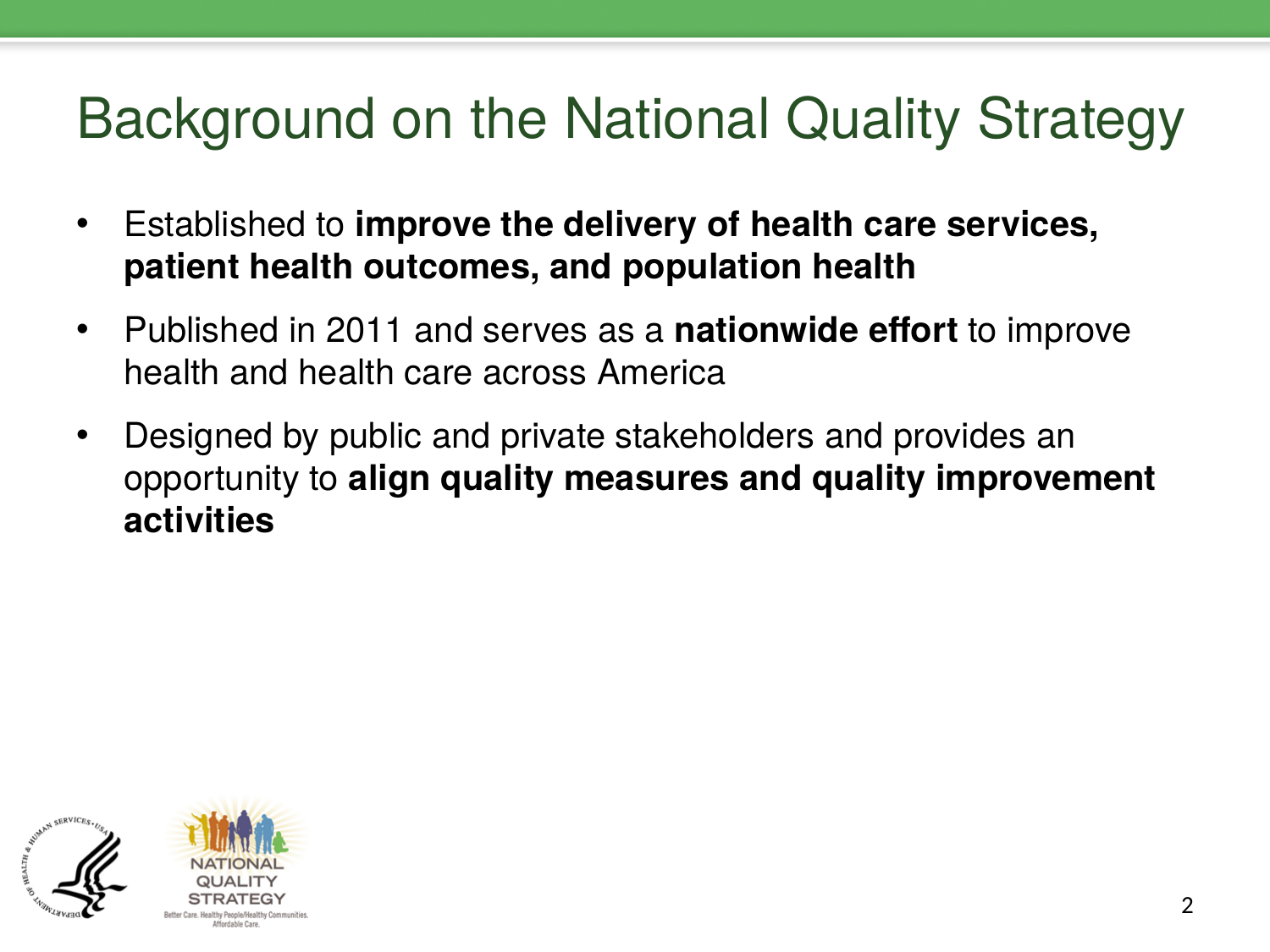

# Background on the National Quality Strategy
Established to improve the delivery of health care services, patient health outcomes, and population health
Published in 2011 and serves as a nationwide effort to improve health and health care across America
Designed by public and private stakeholders and provides an opportunity to align quality measures and quality improvement activities
2